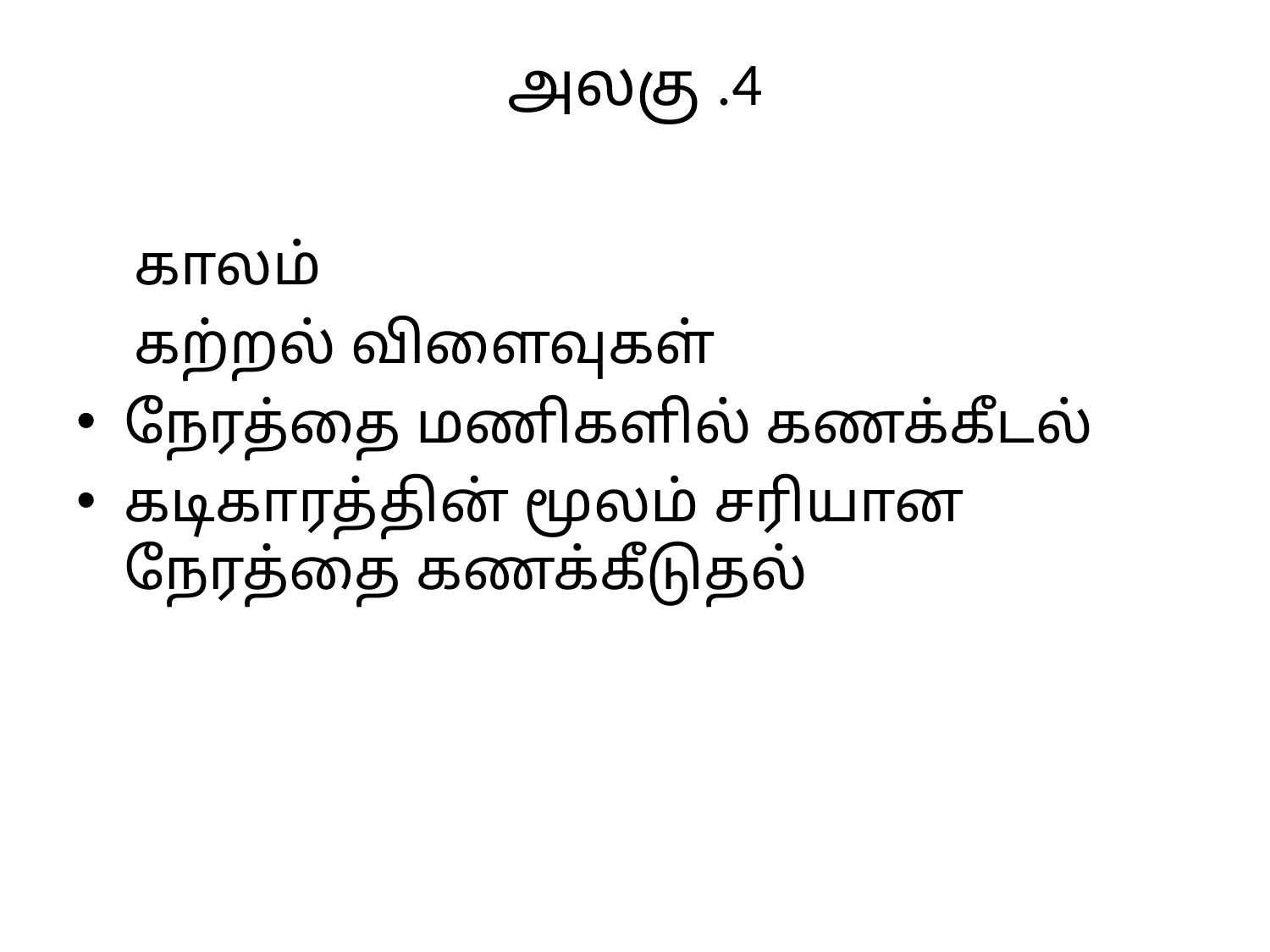

# அலகு .4
    காலம்
    கற்றல் விளைவுகள்
நேரத்தை மணிகளில் கணக்கீடல்
கடிகாரத்தின் மூலம் சரியான நேரத்தை கணக்கீடுதல்